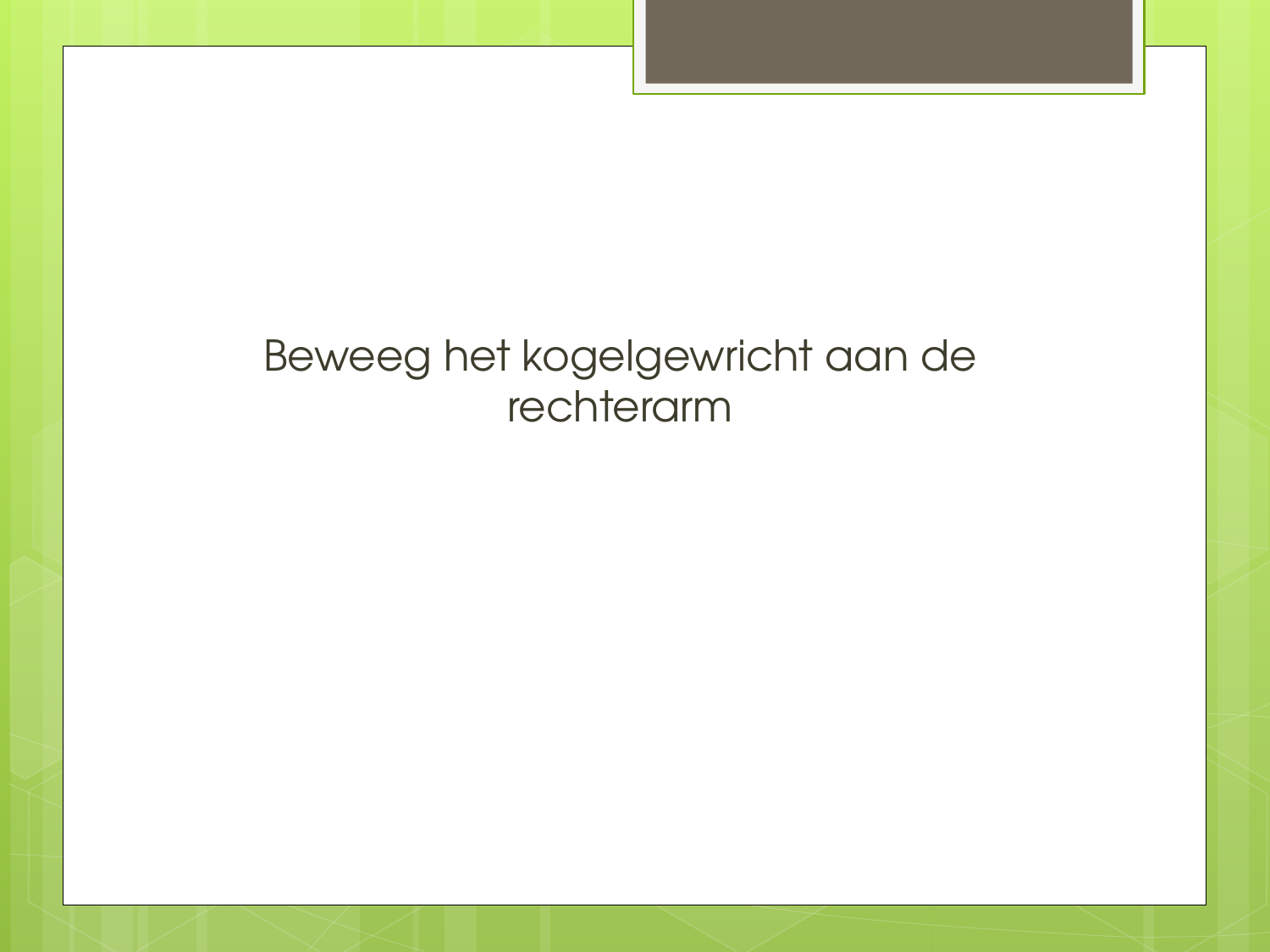

#
Beweeg het kogelgewricht aan de rechterarm